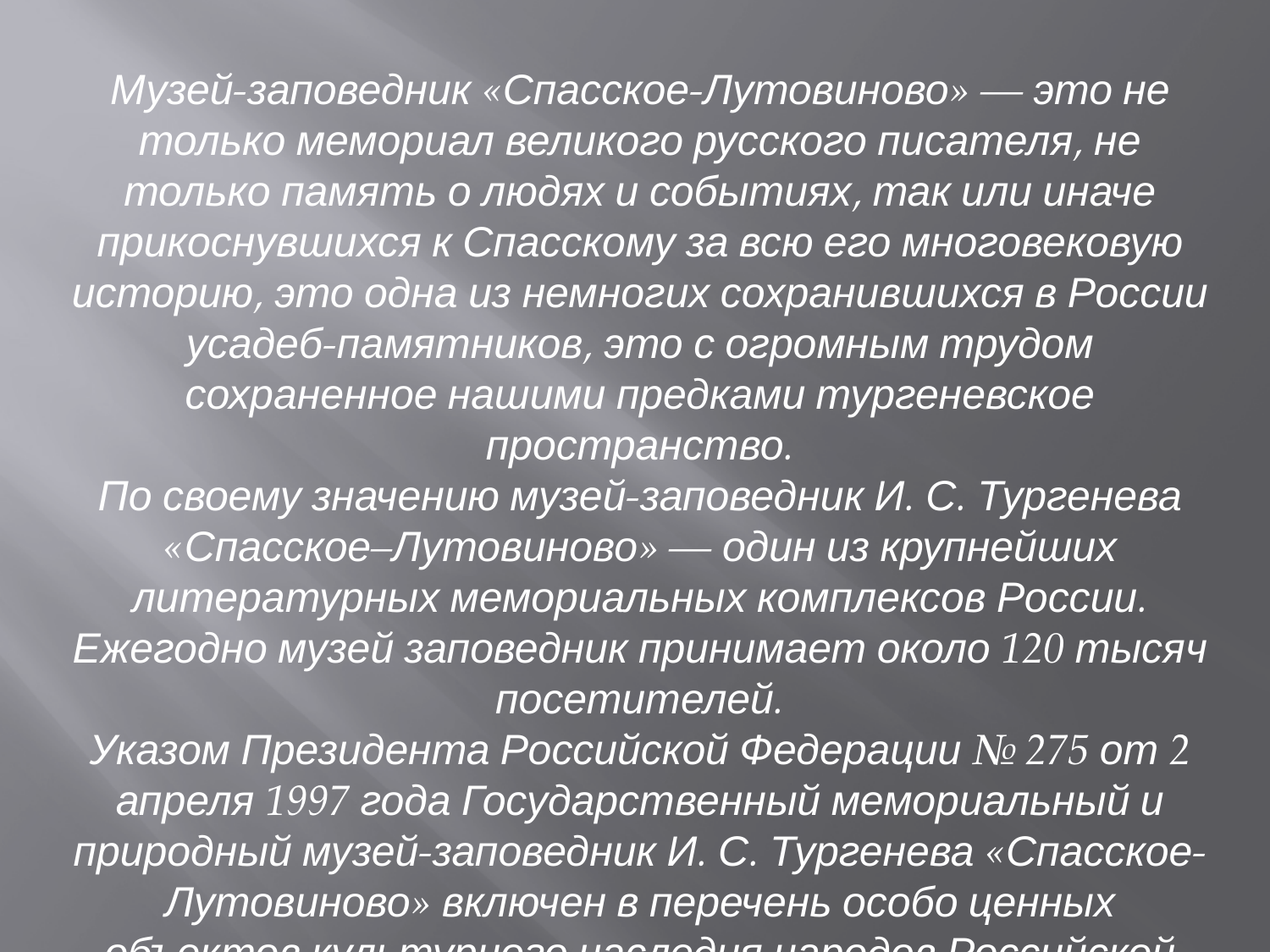

Музей-заповедник «Спасское-Лутовиново» — это не только мемориал великого русского писателя, не только память о людях и событиях, так или иначе прикоснувшихся к Спасскому за всю его многовековую историю, это одна из немногих сохранившихся в России усадеб-памятников, это с огромным трудом сохраненное нашими предками тургеневское пространство.
По своему значению музей-заповедник И. С. Тургенева «Спасское–Лутовиново» — один из крупнейших литературных мемориальных комплексов России. Ежегодно музей заповедник принимает около 120 тысяч посетителей.
Указом Президента Российской Федерации № 275 от 2 апреля 1997 года Государственный мемориальный и природный музей-заповедник И. С. Тургенева «Спасское-Лутовиново» включен в перечень особо ценных объектов культурного наследия народов Российской Федерации.